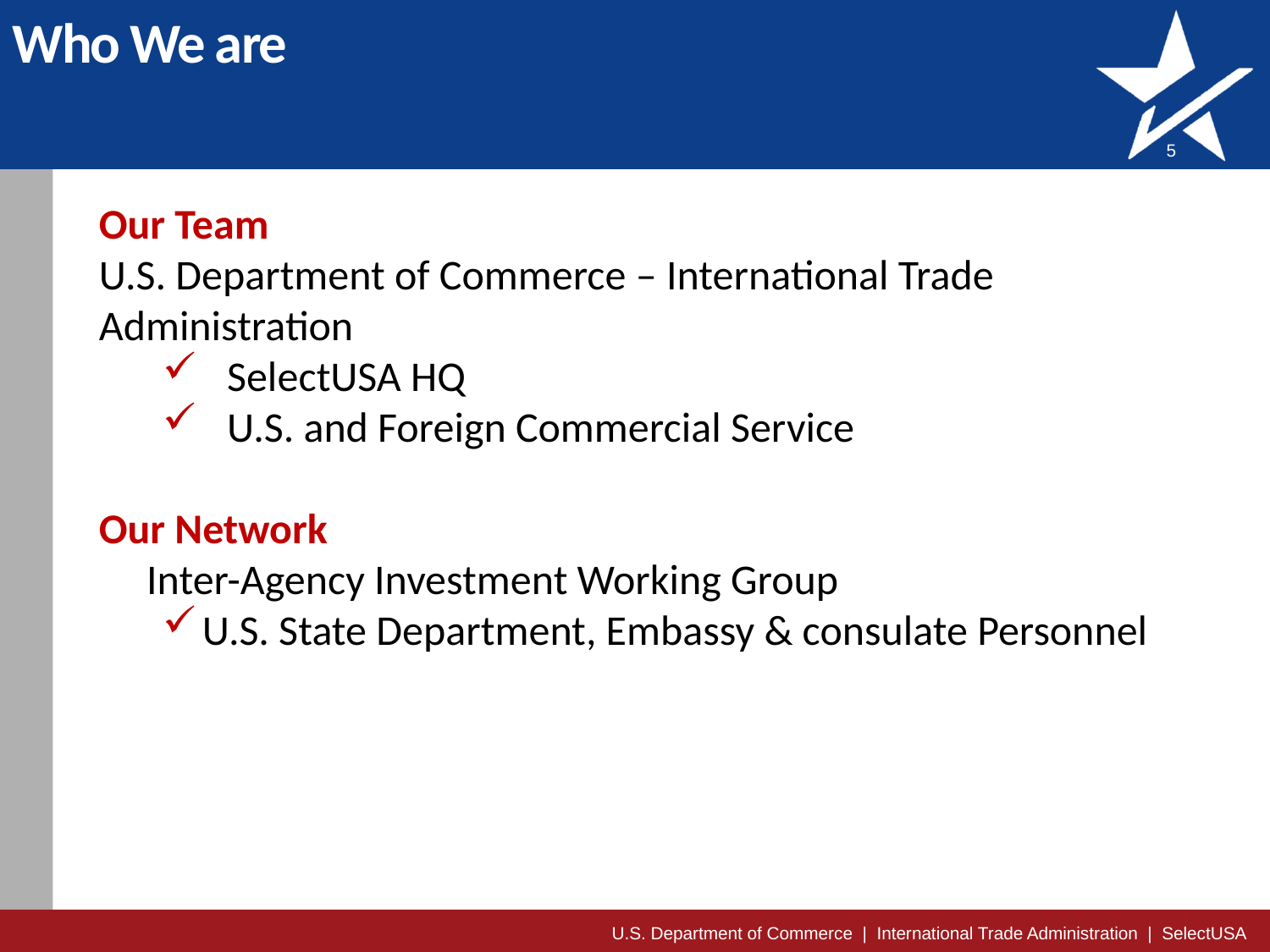

Who We are
5
Our Team
U.S. Department of Commerce – International Trade Administration
SelectUSA HQ
U.S. and Foreign Commercial Service

Our Network
     Inter-Agency Investment Working Group
U.S. State Department, Embassy & consulate Personnel